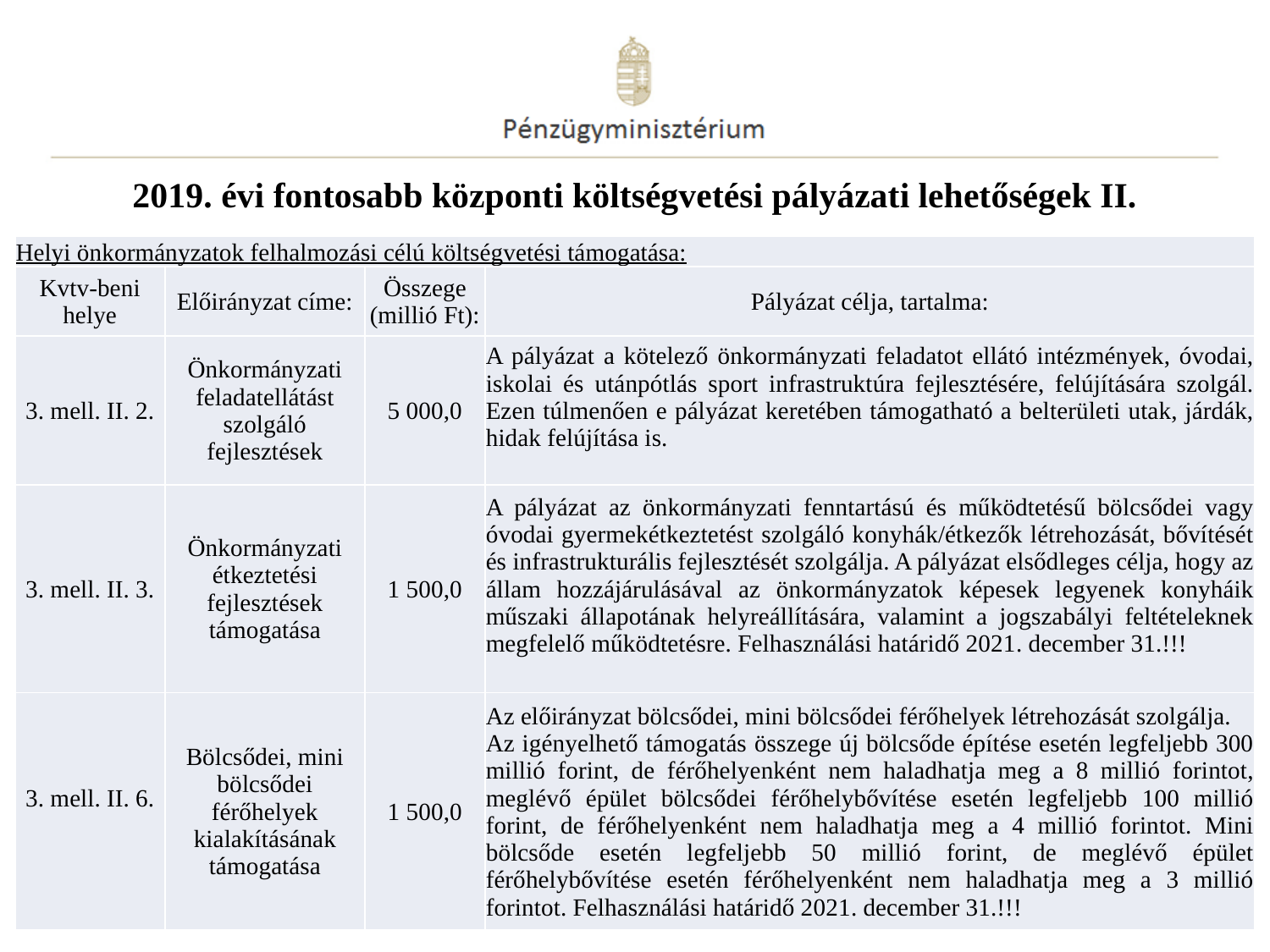

2019. évi fontosabb központi költségvetési pályázati lehetőségek II.
| Helyi önkormányzatok felhalmozási célú költségvetési támogatása: |  |  |  |
| --- | --- | --- | --- |
| Kvtv-beni helye | Előirányzat címe: | Összege (millió Ft): | Pályázat célja, tartalma: |
| 3. mell. II. 2. | Önkormányzati feladatellátást szolgáló fejlesztések | 5 000,0 | A pályázat a kötelező önkormányzati feladatot ellátó intézmények, óvodai, iskolai és utánpótlás sport infrastruktúra fejlesztésére, felújítására szolgál. Ezen túlmenően e pályázat keretében támogatható a belterületi utak, járdák, hidak felújítása is. |
| 3. mell. II. 3. | Önkormányzati étkeztetési fejlesztések támogatása | 1 500,0 | A pályázat az önkormányzati fenntartású és működtetésű bölcsődei vagy óvodai gyermekétkeztetést szolgáló konyhák/étkezők létrehozását, bővítését és infrastrukturális fejlesztését szolgálja. A pályázat elsődleges célja, hogy az állam hozzájárulásával az önkormányzatok képesek legyenek konyháik műszaki állapotának helyreállítására, valamint a jogszabályi feltételeknek megfelelő működtetésre. Felhasználási határidő 2021. december 31.!!! |
| 3. mell. II. 6. | Bölcsődei, mini bölcsődei férőhelyek kialakításának támogatása | 1 500,0 | Az előirányzat bölcsődei, mini bölcsődei férőhelyek létrehozását szolgálja. Az igényelhető támogatás összege új bölcsőde építése esetén legfeljebb 300 millió forint, de férőhelyenként nem haladhatja meg a 8 millió forintot, meglévő épület bölcsődei férőhelybővítése esetén legfeljebb 100 millió forint, de férőhelyenként nem haladhatja meg a 4 millió forintot. Mini bölcsőde esetén legfeljebb 50 millió forint, de meglévő épület férőhelybővítése esetén férőhelyenként nem haladhatja meg a 3 millió forintot. Felhasználási határidő 2021. december 31.!!! |